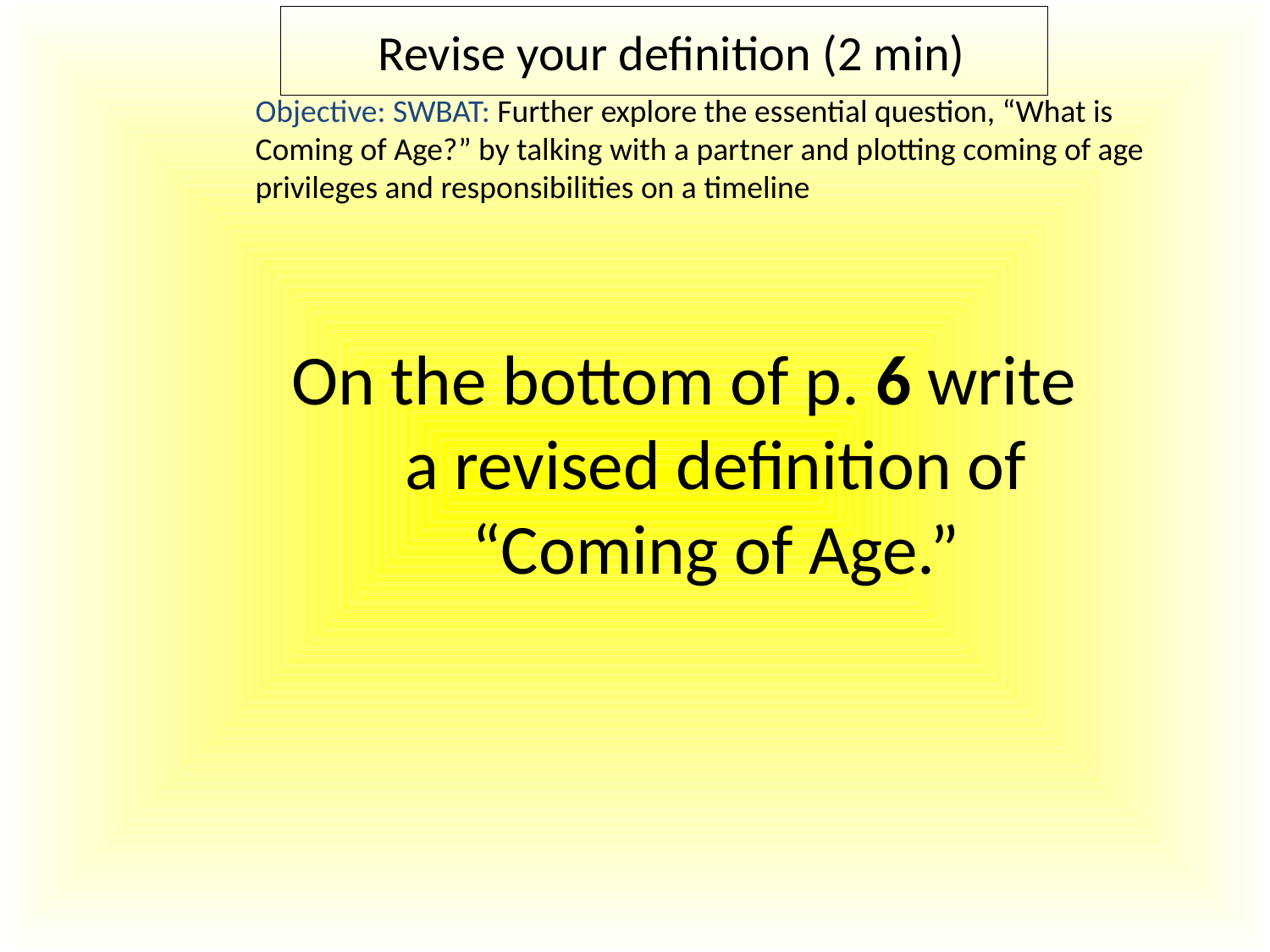

# Revise your definition (2 min)
	Objective: SWBAT: Further explore the essential question, “What is Coming of Age?” by talking with a partner and plotting coming of age privileges and responsibilities on a timeline
On the bottom of p. 6 write a revised definition of “Coming of Age.”